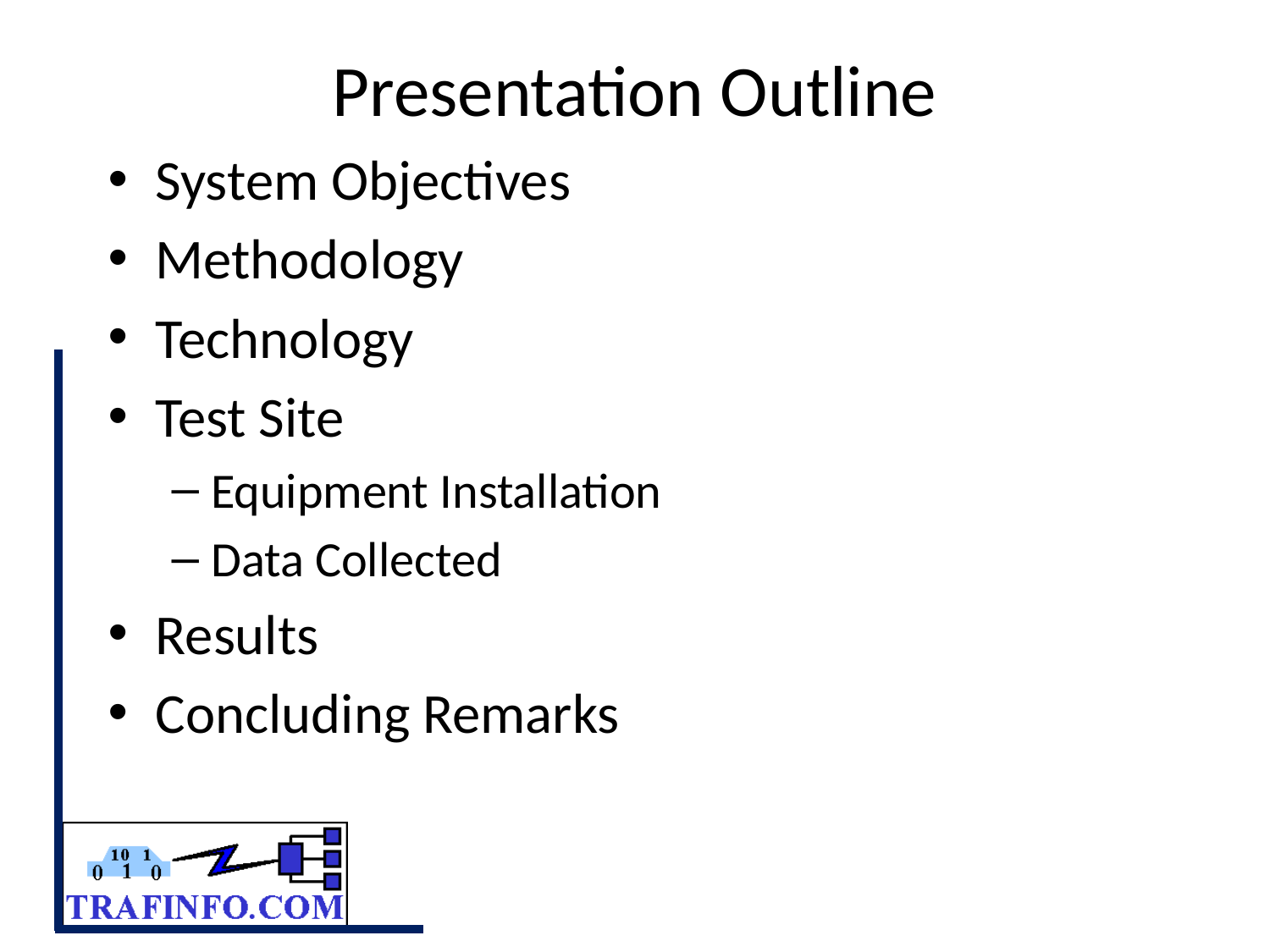

# Presentation Outline
System Objectives
Methodology
Technology
Test Site
Equipment Installation
Data Collected
Results
Concluding Remarks